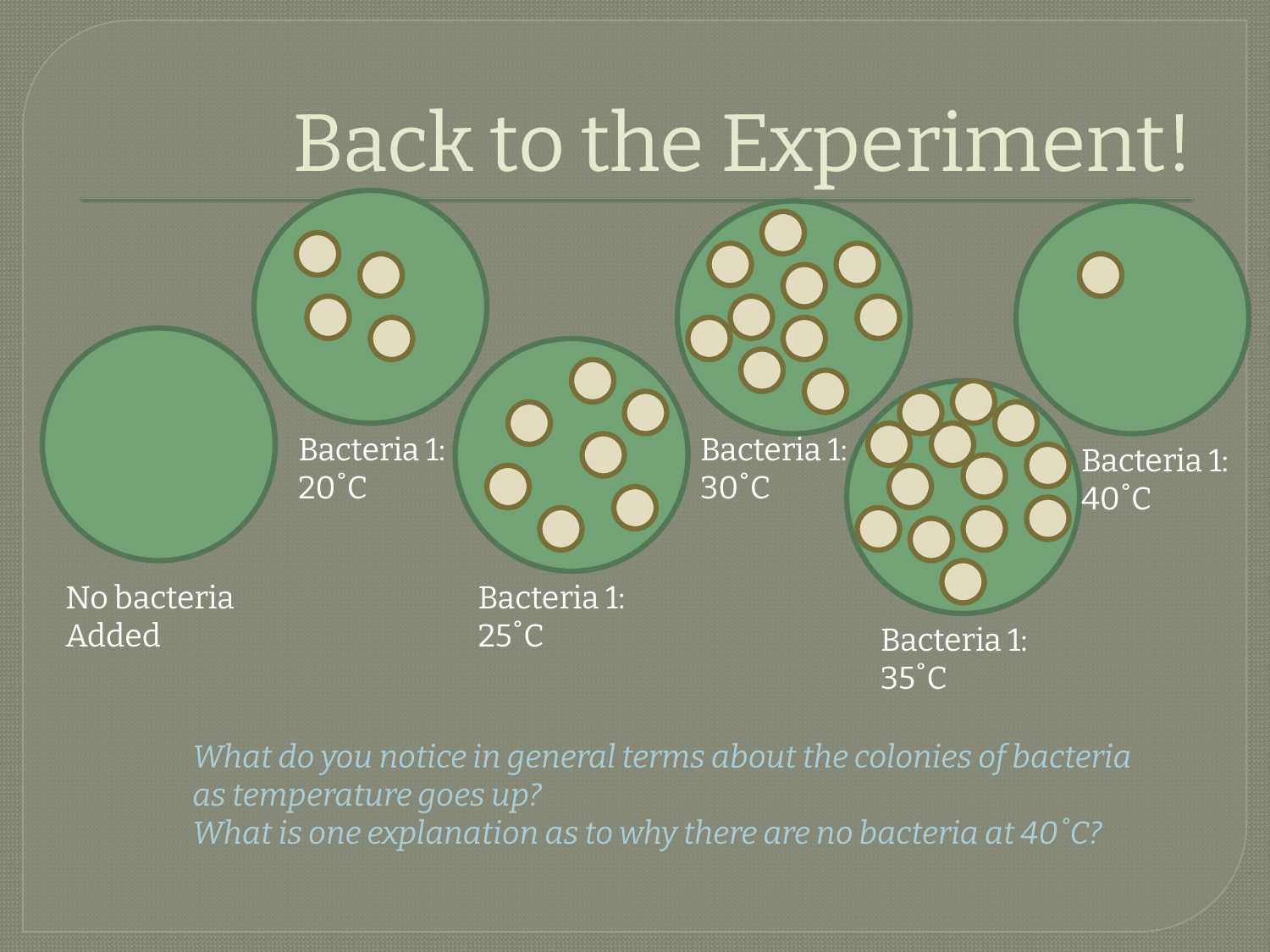

# Back to the Experiment!

Bacteria 1:
20˚C
Bacteria 1:
30˚C

Bacteria 1:
40˚C

No bacteria Added
Bacteria 1:
25˚C
Bacteria 1:
35˚C
What do you notice in general terms about the colonies of bacteria as temperature goes up?
What is one explanation as to why there are no bacteria at 40˚C?